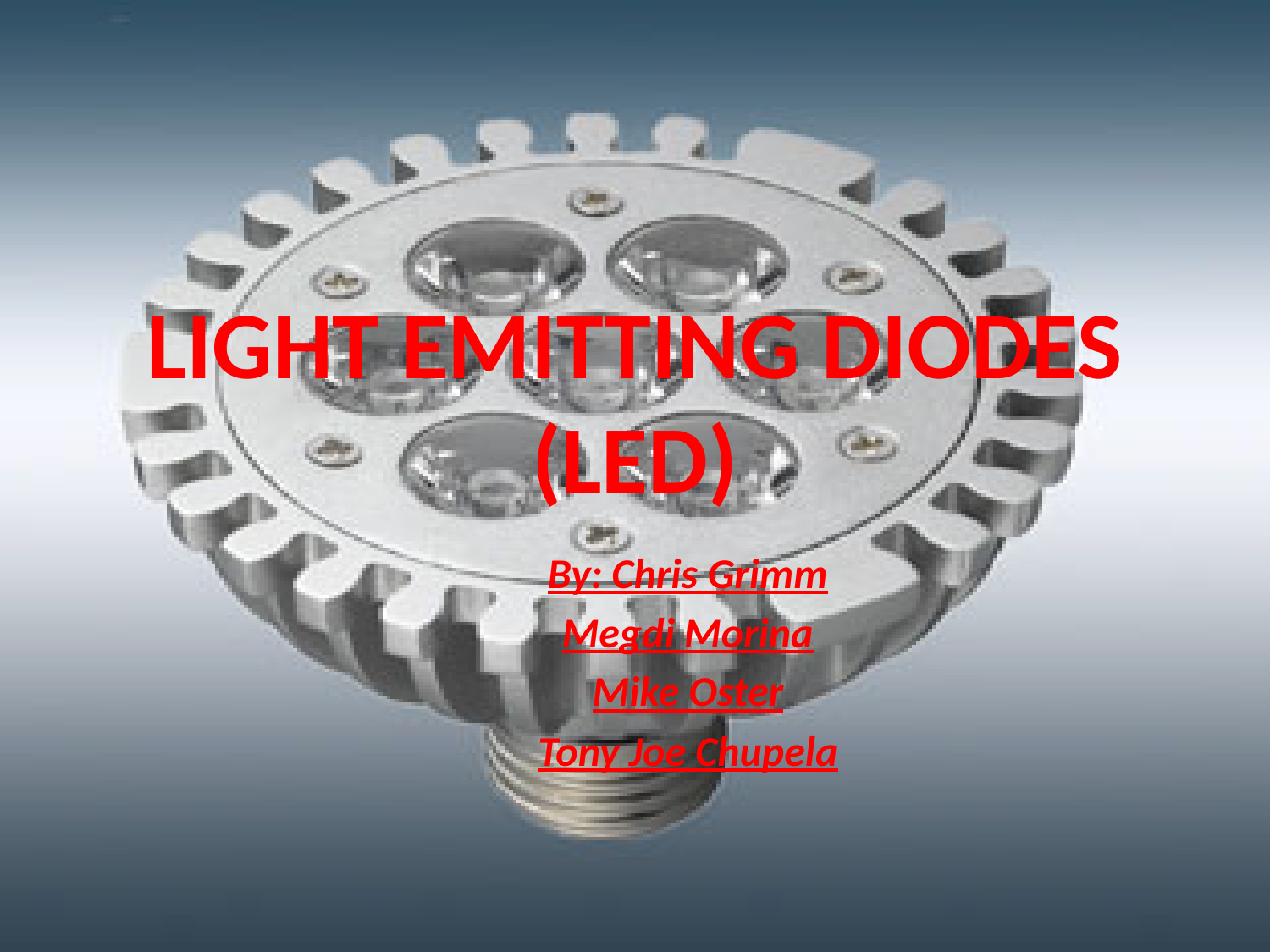

# LIGHT EMITTING DIODES (LED)
By: Chris Grimm
Megdi Morina
Mike Oster
Tony Joe Chupela